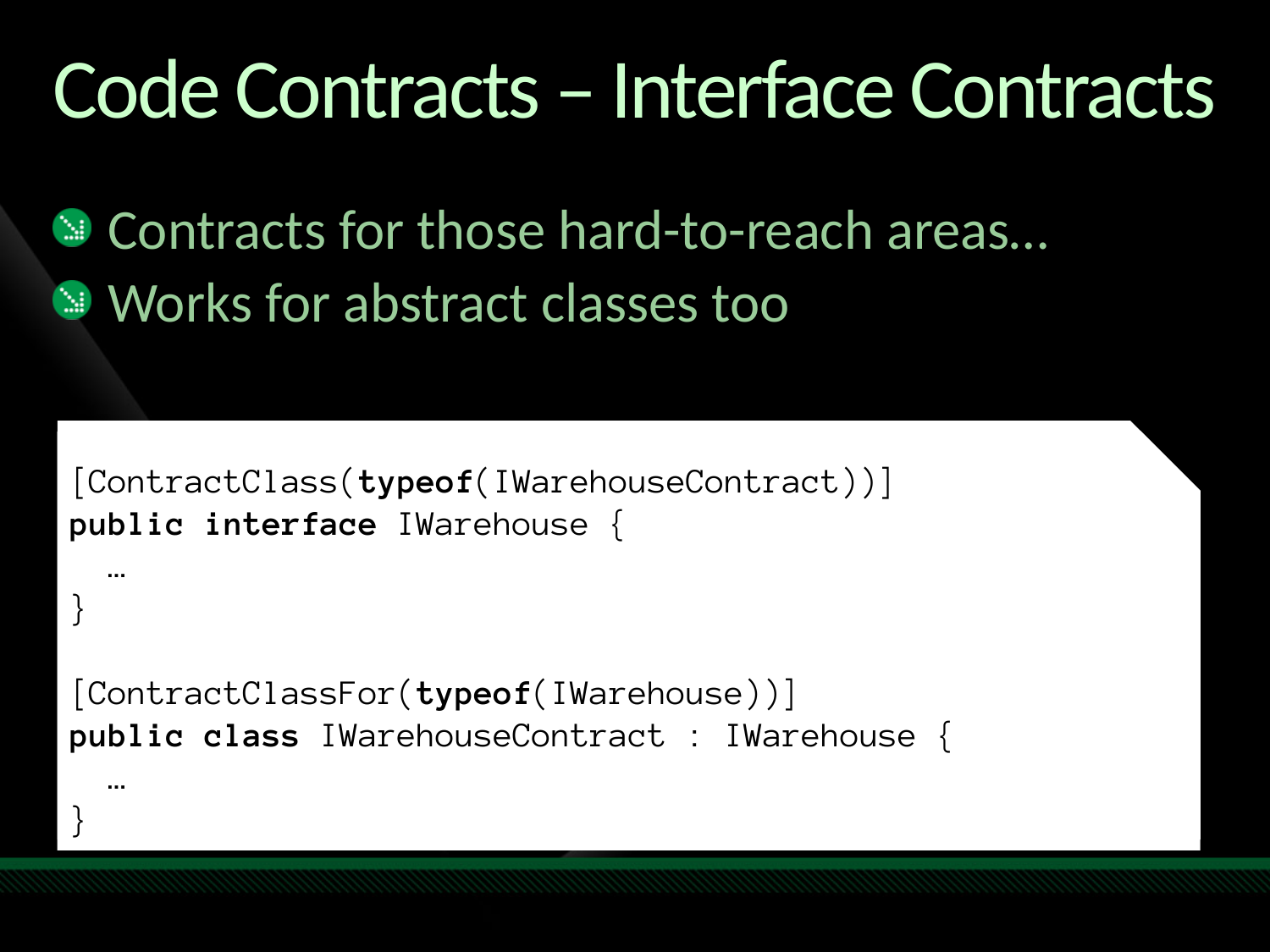

# Code Contracts – Interface Contracts
Contracts for those hard-to-reach areas…
Works for abstract classes too
[ContractClass(typeof(IWarehouseContract))]
public interface IWarehouse {
  …
}

[ContractClassFor(typeof(IWarehouse))]
public class IWarehouseContract : IWarehouse {
  …
}

public interface IWarehouse {
  …
}